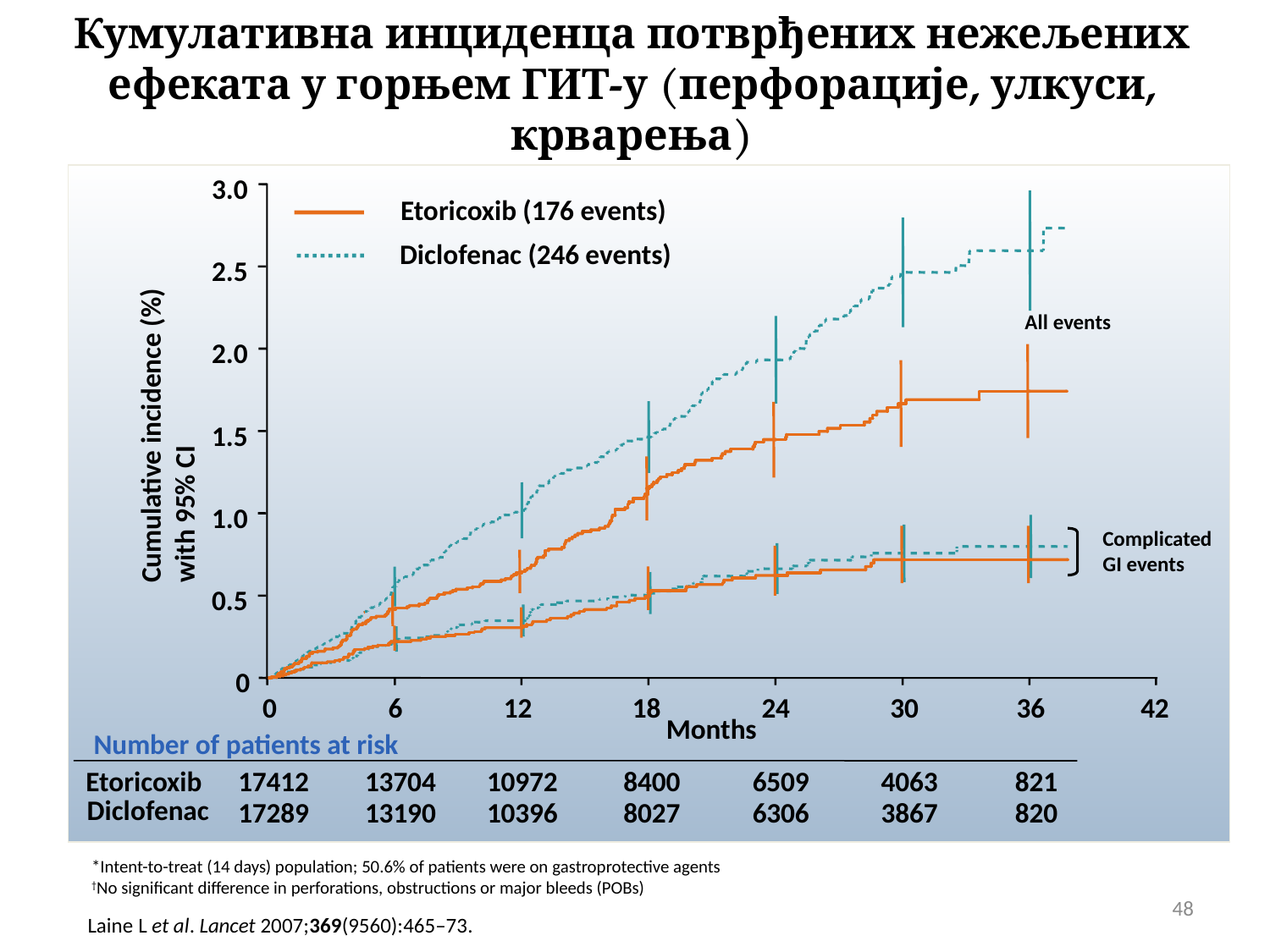

# Кумулативна инциденца потврђених нежељених ефеката у горњем ГИТ-у (перфорације, улкуси, крварења)

3.0

Etoricoxib (176 events)

Diclofenac (246 events)
2.5

All events

2.0

Cumulative incidence (%)
with 95% CI

1.5

1.0

Complicated
GI events

0.5

0

0
6
12
18
24
30
36
42
Months
       Number of patients at risk
Etoricoxib
17412
13704
10972
8400
6509
4063
821

Diclofenac
13190
17289
10396
8027
6306
3867
820
*Intent-to-treat (14 days) population; 50.6% of patients were on gastroprotective agents
†No significant difference in perforations, obstructions or major bleeds (POBs)

48
Laine L et al. Lancet 2007;369(9560):465–73.